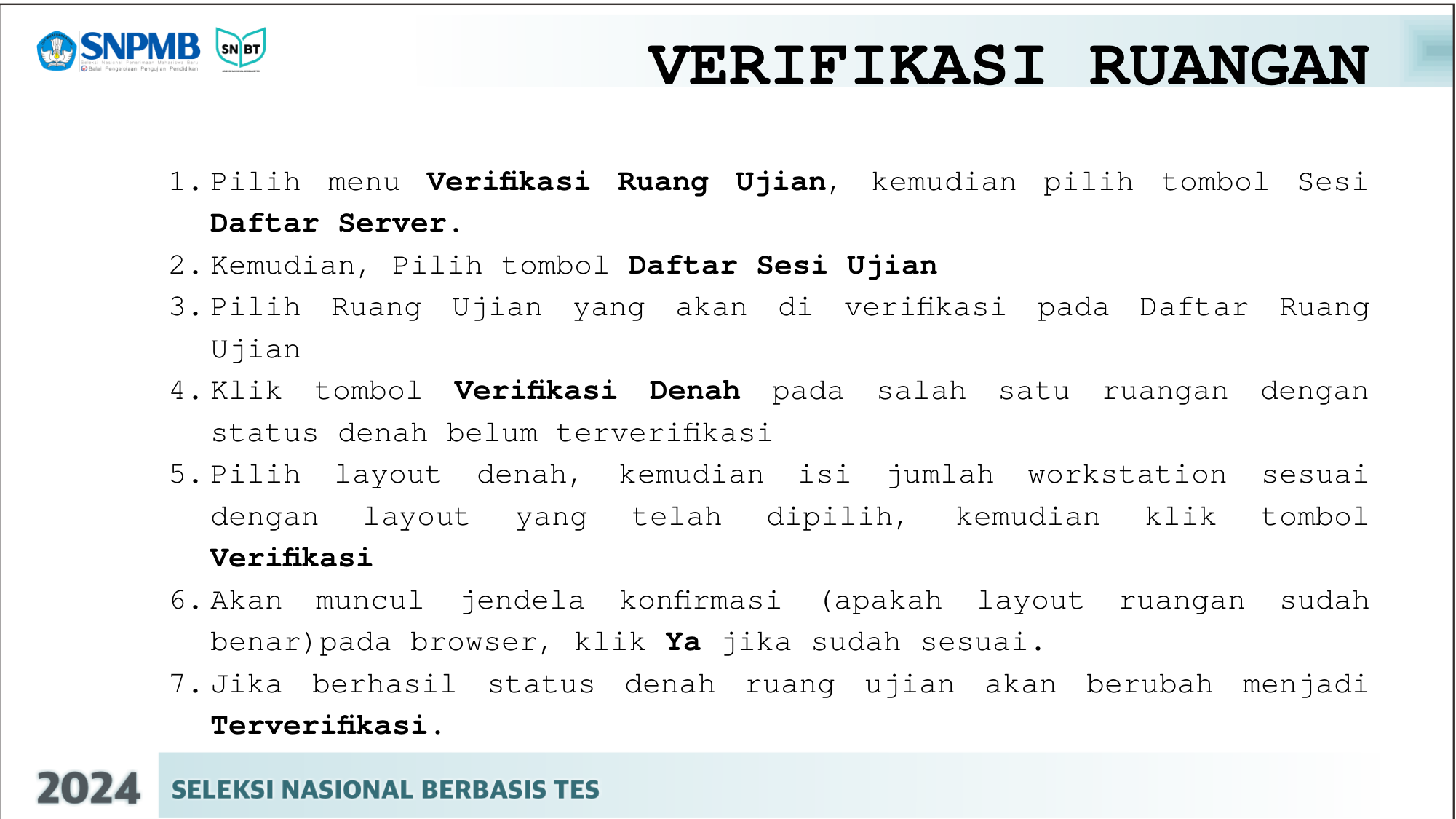

# VERIFIKASI RUANGAN
Pilih menu Verifikasi Ruang Ujian, kemudian pilih tombol Sesi Daftar Server.
Kemudian, Pilih tombol Daftar Sesi Ujian
Pilih Ruang Ujian yang akan di verifikasi pada Daftar Ruang Ujian
Klik tombol Verifikasi Denah pada salah satu ruangan dengan status denah belum terverifikasi
Pilih layout denah, kemudian isi jumlah workstation sesuai dengan layout yang telah dipilih, kemudian klik tombol Verifikasi
Akan muncul jendela konfirmasi (apakah layout ruangan sudah benar)pada browser, klik Ya jika sudah sesuai.
Jika berhasil status denah ruang ujian akan berubah menjadi Terverifikasi.